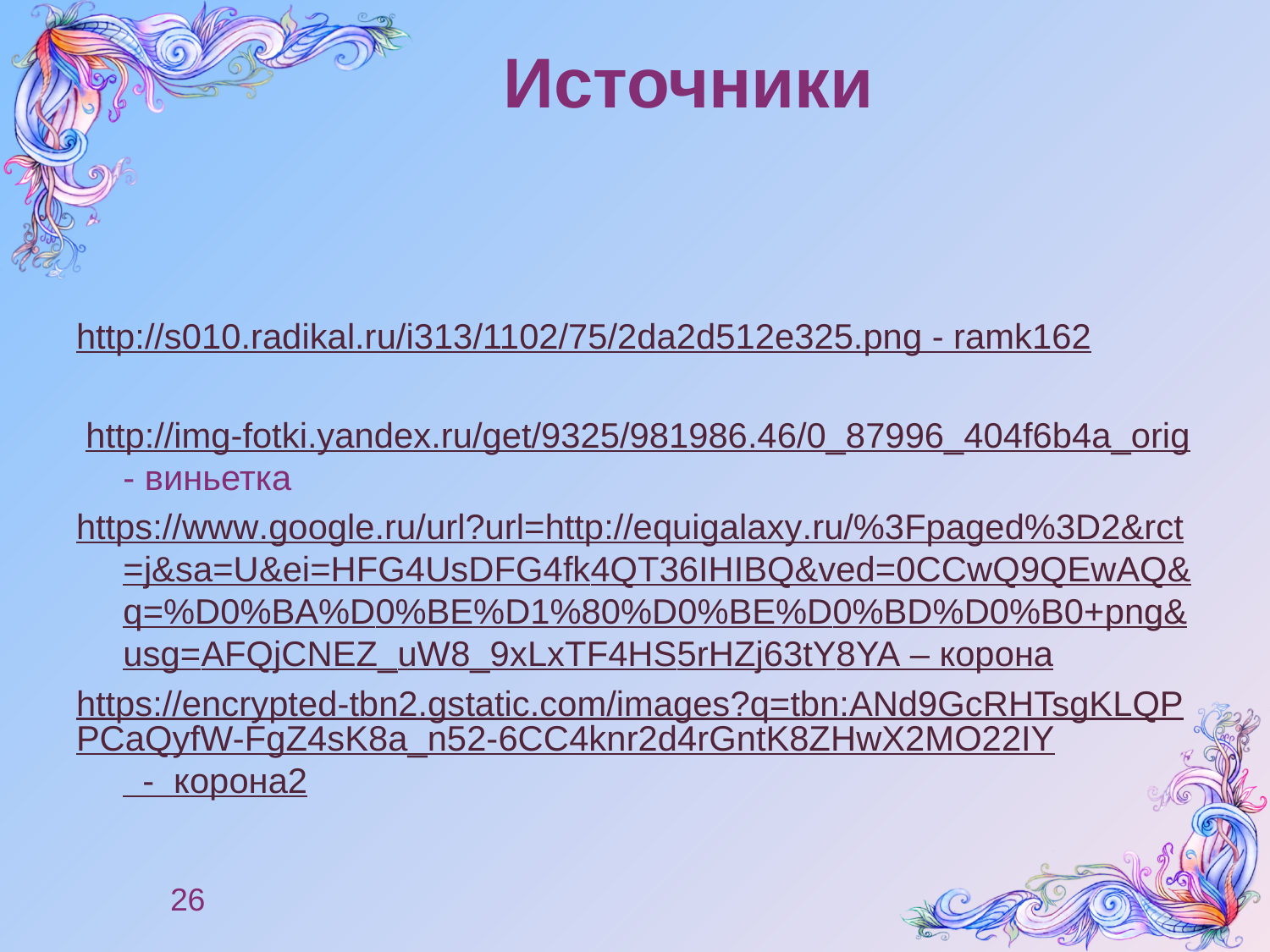

# Источники
http://s010.radikal.ru/i313/1102/75/2da2d512e325.png - ramk162

 http://img-fotki.yandex.ru/get/9325/981986.46/0_87996_404f6b4a_orig - виньетка
https://www.google.ru/url?url=http://equigalaxy.ru/%3Fpaged%3D2&rct=j&sa=U&ei=HFG4UsDFG4fk4QT36IHIBQ&ved=0CCwQ9QEwAQ&q=%D0%BA%D0%BE%D1%80%D0%BE%D0%BD%D0%B0+png&usg=AFQjCNEZ_uW8_9xLxTF4HS5rHZj63tY8YA – корона
https://encrypted-tbn2.gstatic.com/images?q=tbn:ANd9GcRHTsgKLQPPCaQyfW-FgZ4sK8a_n52-6CC4knr2d4rGntK8ZHwX2MO22IY  -  корона2

26